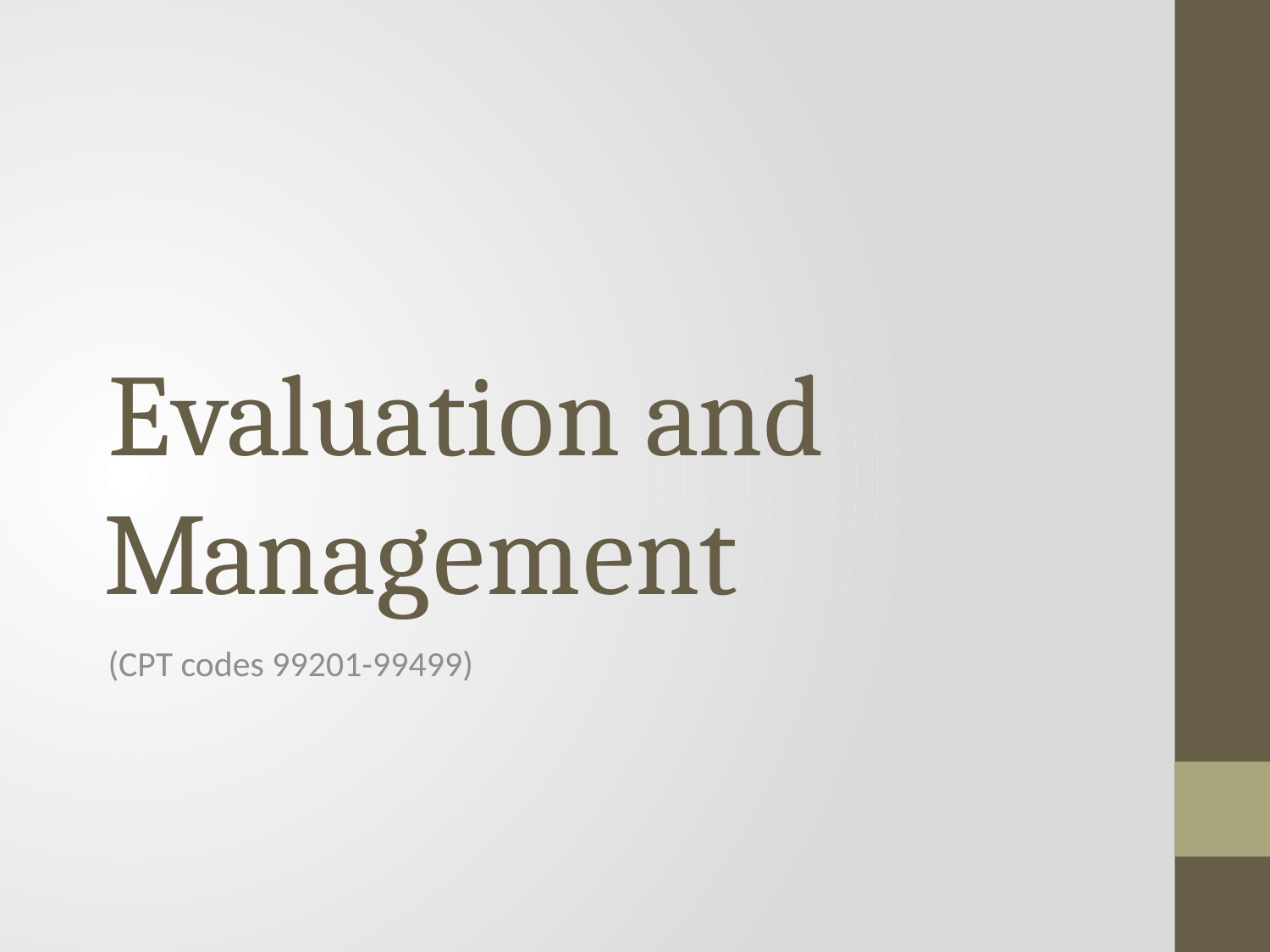

# Evaluation and Management
(CPT codes 99201-99499)